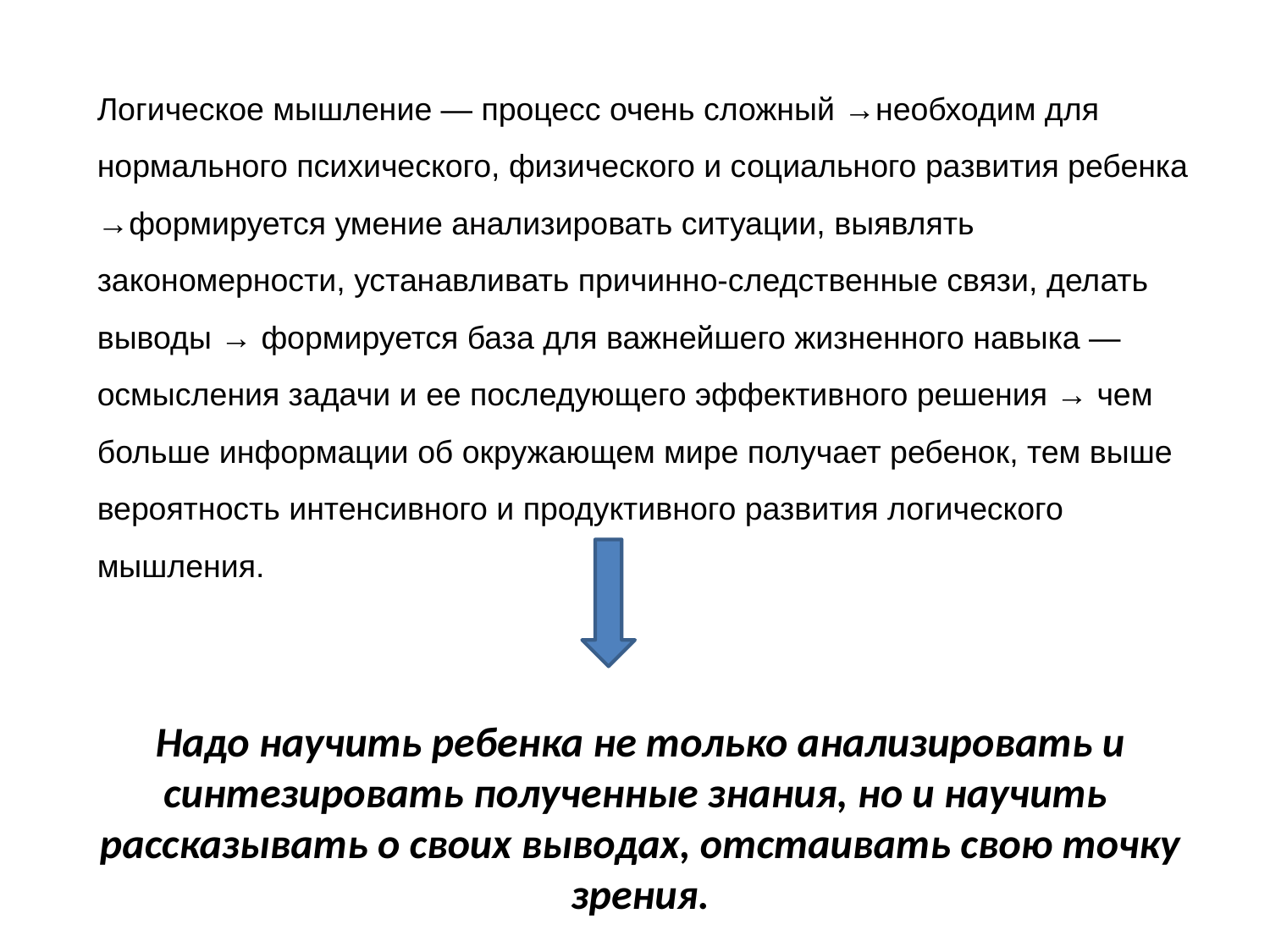

Логическое мышление — процесс очень сложный →необходим для нормального психического, физического и социального развития ребенка →формируется умение анализировать ситуации, выявлять закономерности, устанавливать причинно-следственные связи, делать выводы → формируется база для важнейшего жизненного навыка — осмысления задачи и ее последующего эффективного решения → чем больше информации об окружающем мире получает ребенок, тем выше вероятность интенсивного и продуктивного развития логического мышления.

Надо научить ребенка не только анализировать и синтезировать полученные знания, но и научить  рассказывать о своих выводах, отстаивать свою точку зрения.